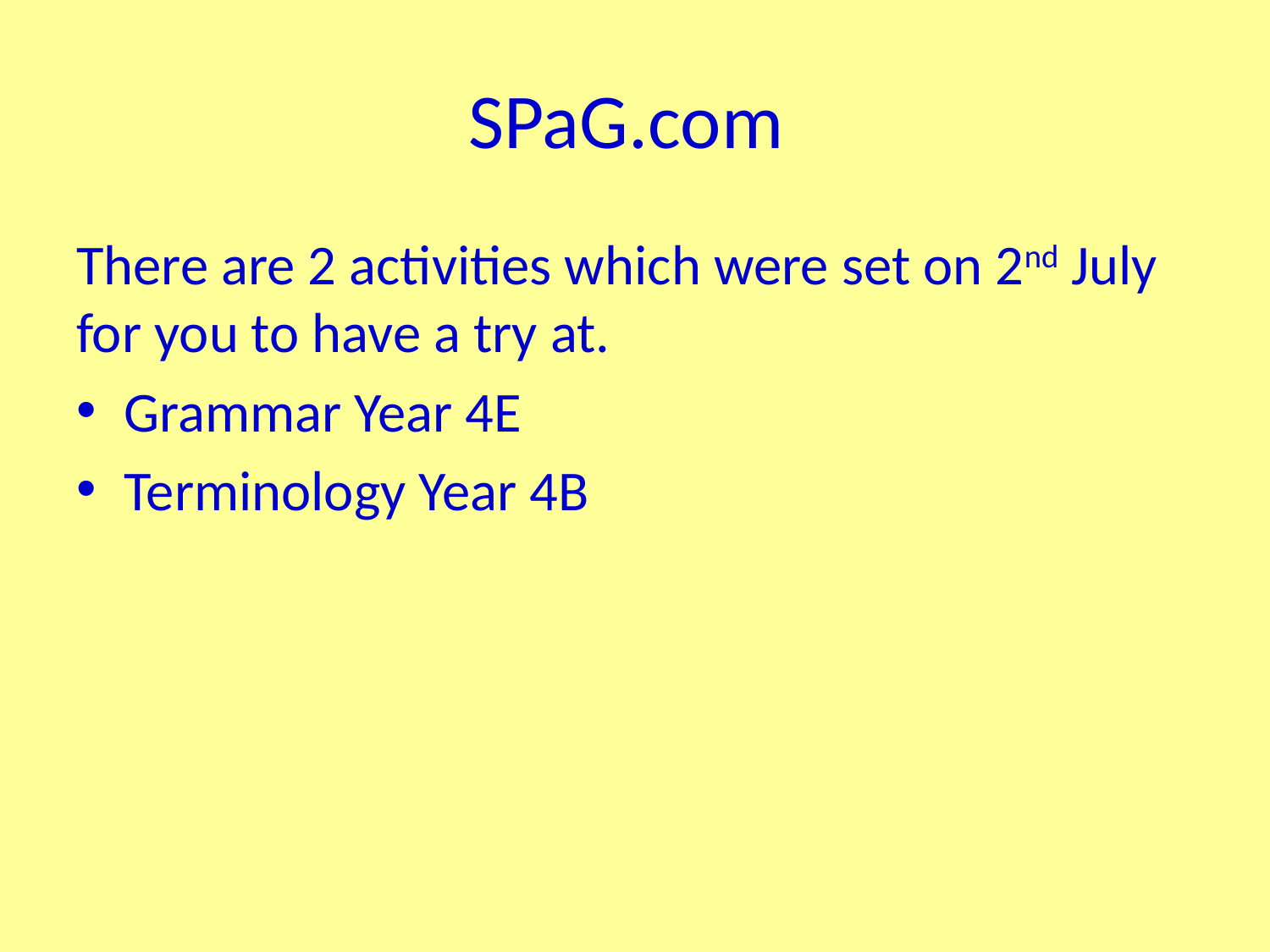

# SPaG.com
There are 2 activities which were set on 2nd July for you to have a try at.
Grammar Year 4E
Terminology Year 4B